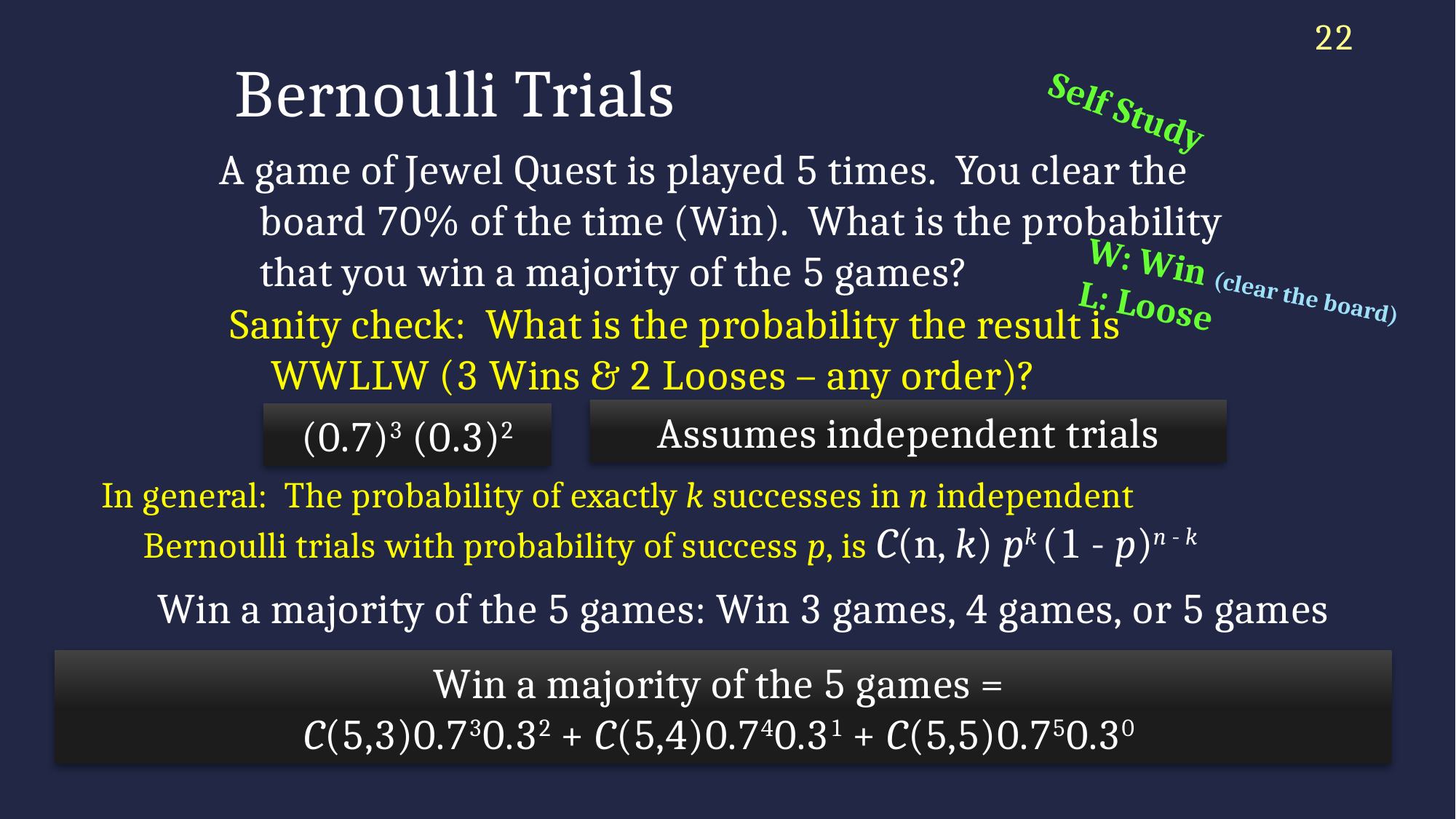

22
# Bernoulli Trials
Self Study
A game of Jewel Quest is played 5 times.  You clear the board 70% of the time (Win).  What is the probability that you win a majority of the 5 games?
W: Win (clear the board)
L: Loose
Sanity check:  What is the probability the result is WWLLW (3 Wins & 2 Looses – any order)?
Assumes independent trials
(0.7)3 (0.3)2
In general:  The probability of exactly k successes in n independent Bernoulli trials with probability of success p, is C(n, k) pk (1 - p)n - k

Win a majority of the 5 games: Win 3 games, 4 games, or 5 games
Win a majority of the 5 games =
C(5,3)0.730.32 + C(5,4)0.740.31 + C(5,5)0.750.30